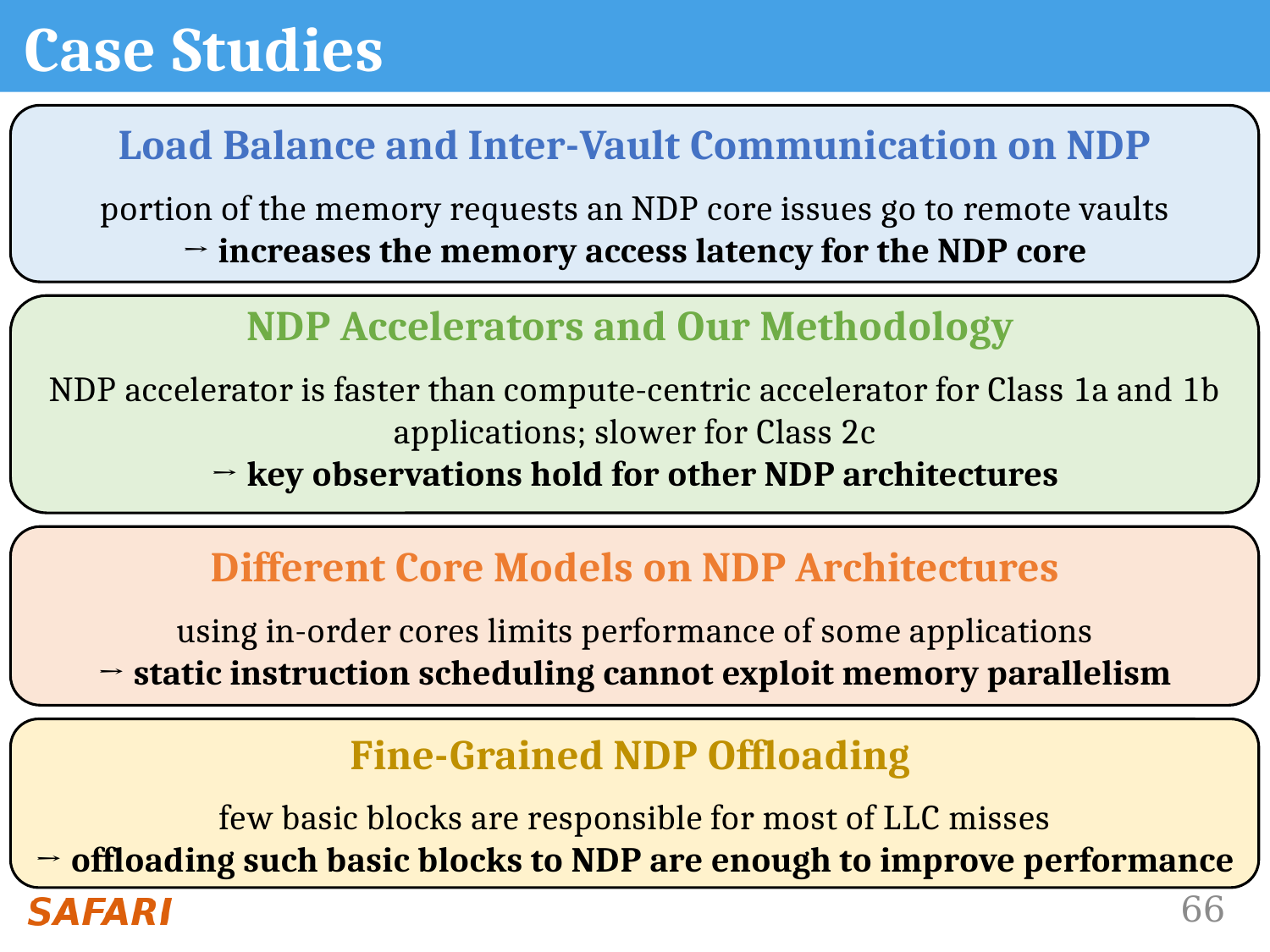

# Case Studies

Load Balance and Inter-Vault Communication on NDP
portion of the memory requests an NDP core issues go to remote vaults
→ increases the memory access latency for the NDP core

NDP Accelerators and Our Methodology
NDP accelerator is faster than compute-centric accelerator for Class 1a and 1b applications; slower for Class 2c
→ key observations hold for other NDP architectures

Different Core Models on NDP Architectures

using in-order cores limits performance of some applications
→ static instruction scheduling cannot exploit memory parallelism

Fine-Grained NDP Offloading
few basic blocks are responsible for most of LLC misses
→ offloading such basic blocks to NDP are enough to improve performance

66